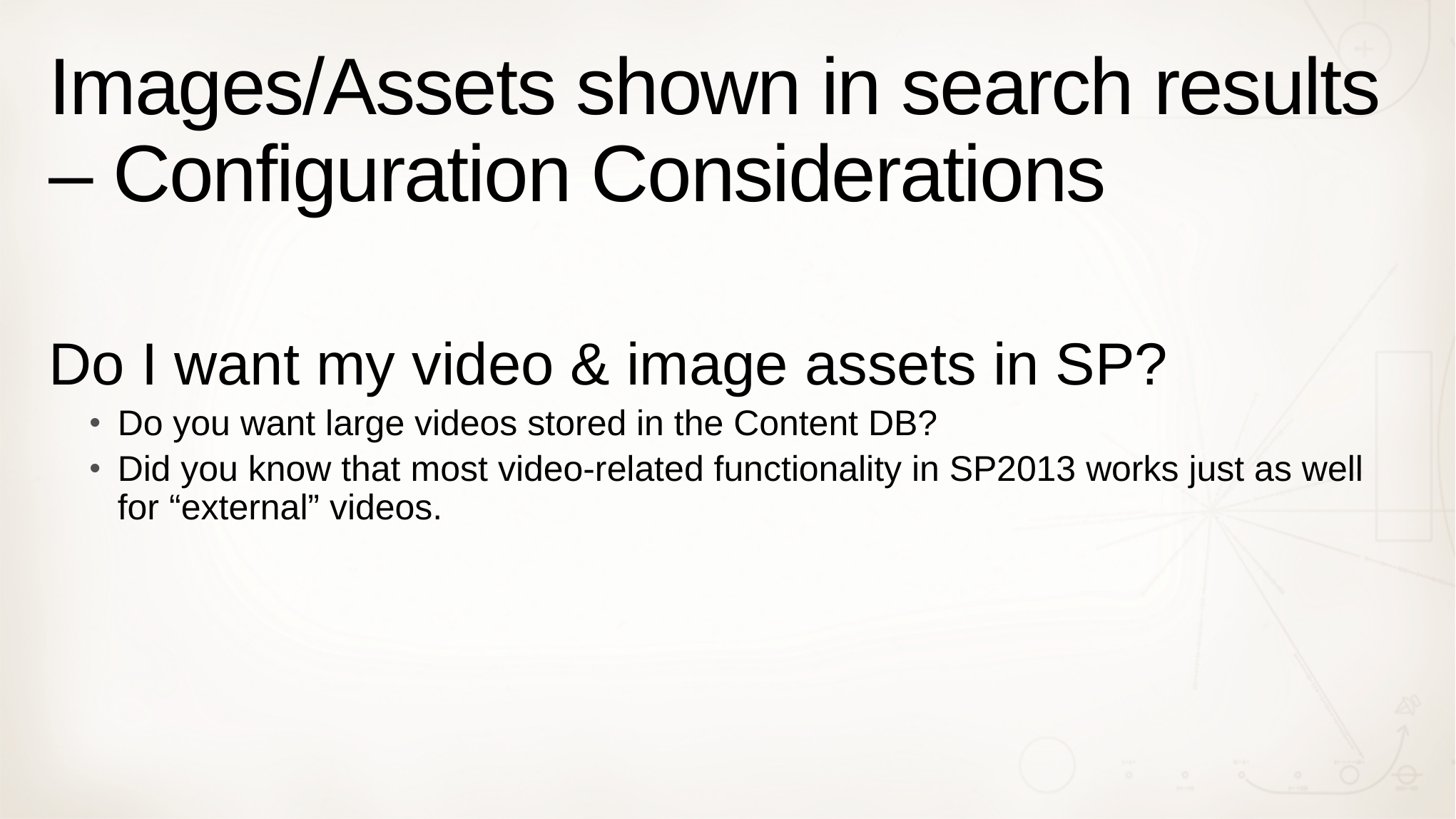

# Images/Assets shown in search results – Configuration Considerations

Do I want my video & image assets in SP?
Do you want large videos stored in the Content DB?
Did you know that most video-related functionality in SP2013 works just as well for “external” videos.